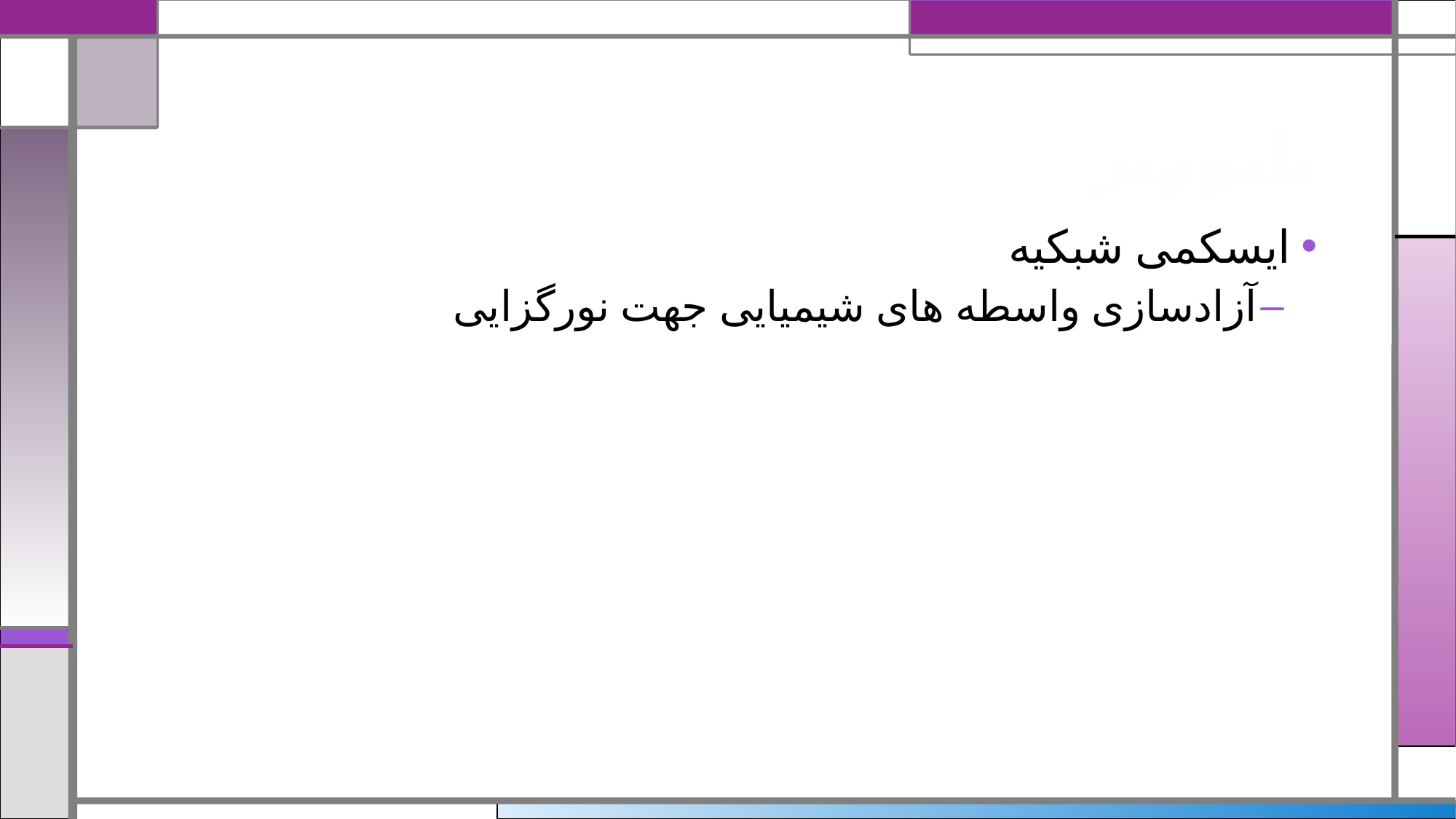

# پاتوژنز
ایسکمی شبکیه
آزادسازی واسطه های شیمیایی جهت نورگزایی